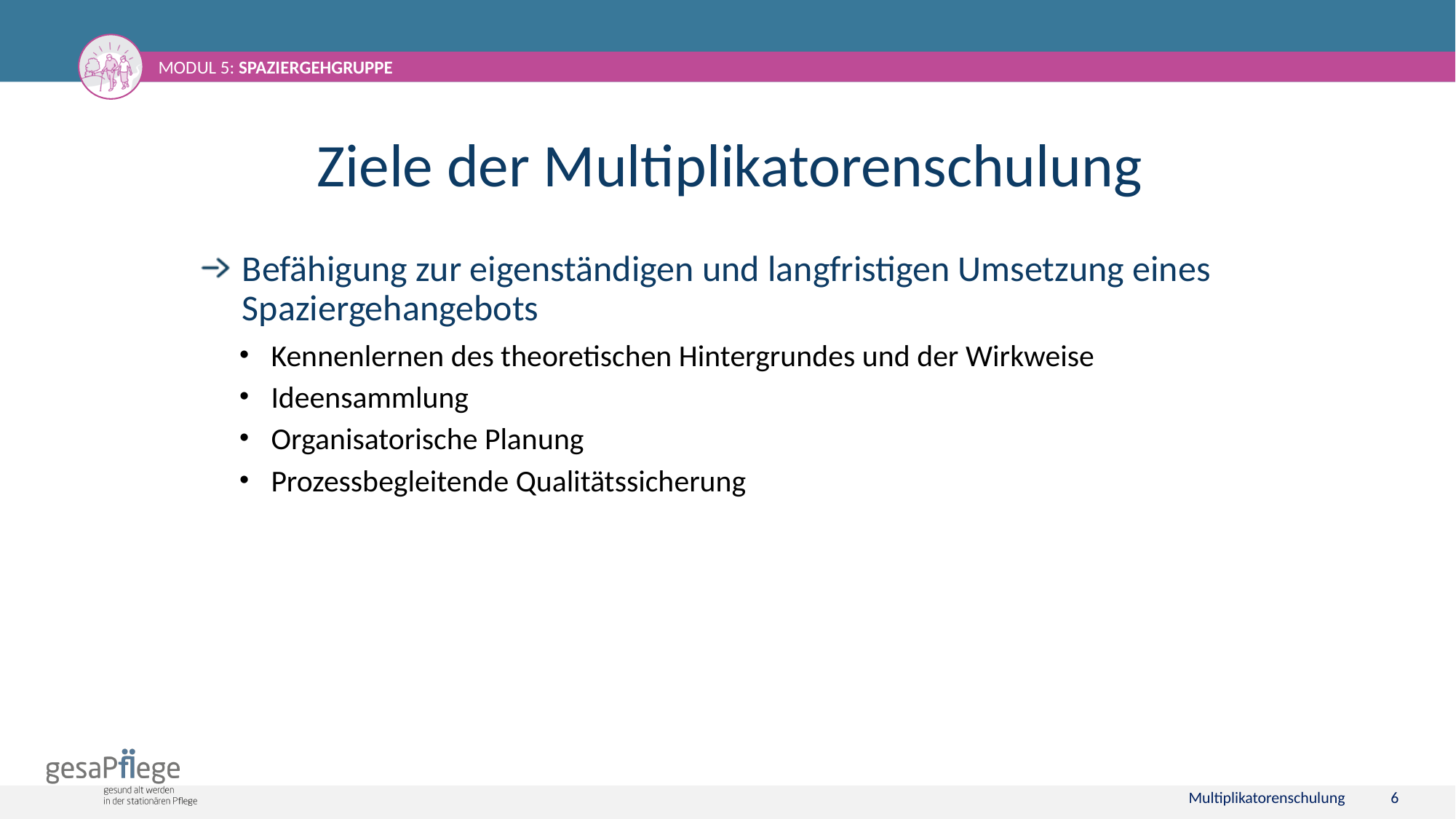

# Ziele der Multiplikatorenschulung
Befähigung zur eigenständigen und langfristigen Umsetzung eines Spaziergehangebots
Kennenlernen des theoretischen Hintergrundes und der Wirkweise
Ideensammlung
Organisatorische Planung
Prozessbegleitende Qualitätssicherung
Multiplikatorenschulung
6